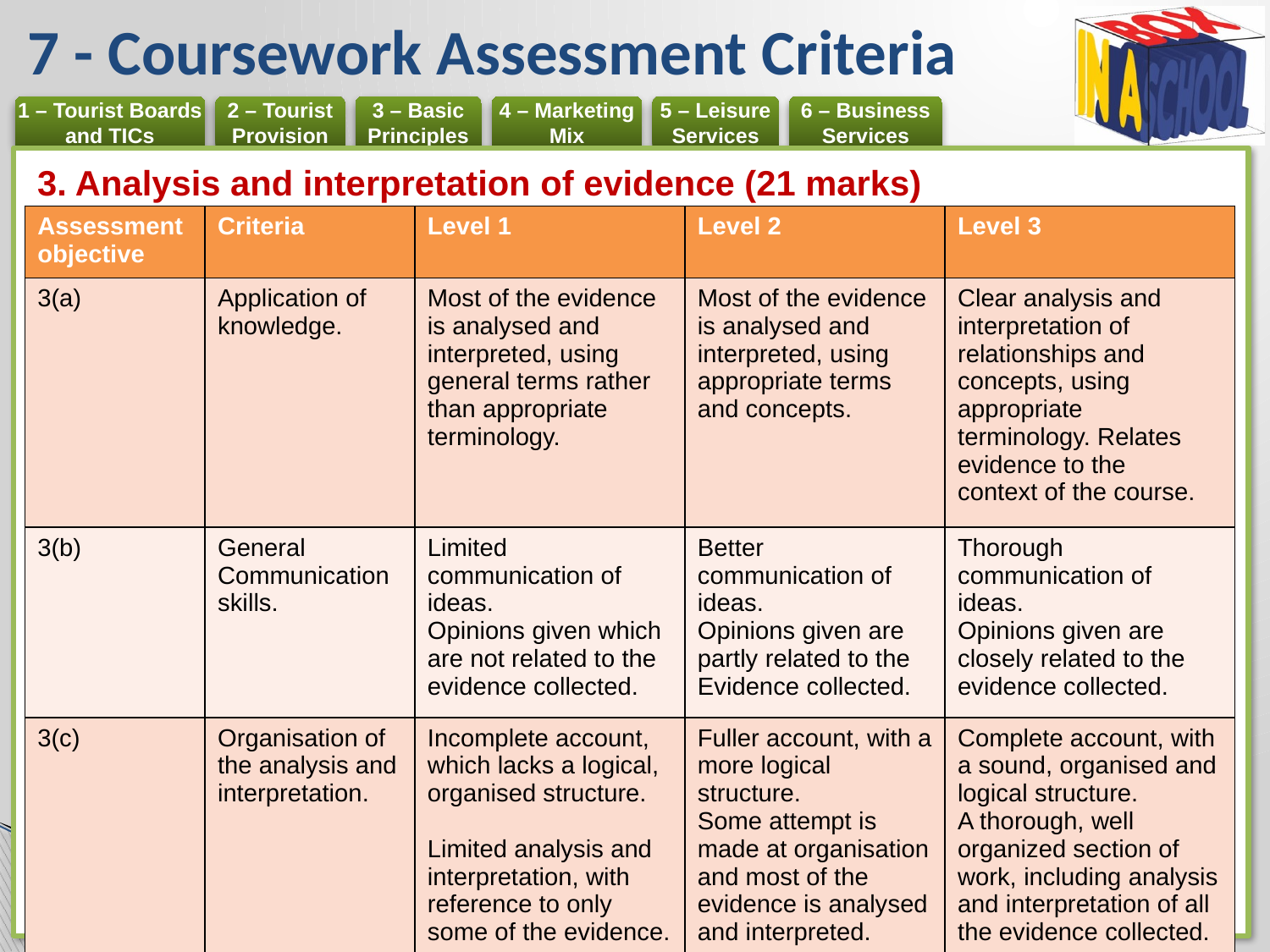

# 7 - Coursework Assessment Criteria
3. Analysis and interpretation of evidence (21 marks)
| Assessment objective | Criteria | Level 1 | Level 2 | Level 3 |
| --- | --- | --- | --- | --- |
| 3(a) | Application of knowledge. | Most of the evidence is analysed and interpreted, using general terms rather than appropriate terminology. | Most of the evidence is analysed and interpreted, using appropriate terms and concepts. | Clear analysis and interpretation of relationships and concepts, using appropriate terminology. Relates evidence to the context of the course. |
| 3(b) | General Communication skills. | Limited communication of ideas. Opinions given which are not related to the evidence collected. | Better communication of ideas. Opinions given are partly related to the Evidence collected. | Thorough communication of ideas. Opinions given are closely related to the evidence collected. |
| 3(c) | Organisation of the analysis and interpretation. | Incomplete account, which lacks a logical, organised structure. Limited analysis and interpretation, with reference to only some of the evidence. | Fuller account, with a more logical structure. Some attempt is made at organisation and most of the evidence is analysed and interpreted. | Complete account, with a sound, organised and logical structure. A thorough, well organized section of work, including analysis and interpretation of all the evidence collected. |